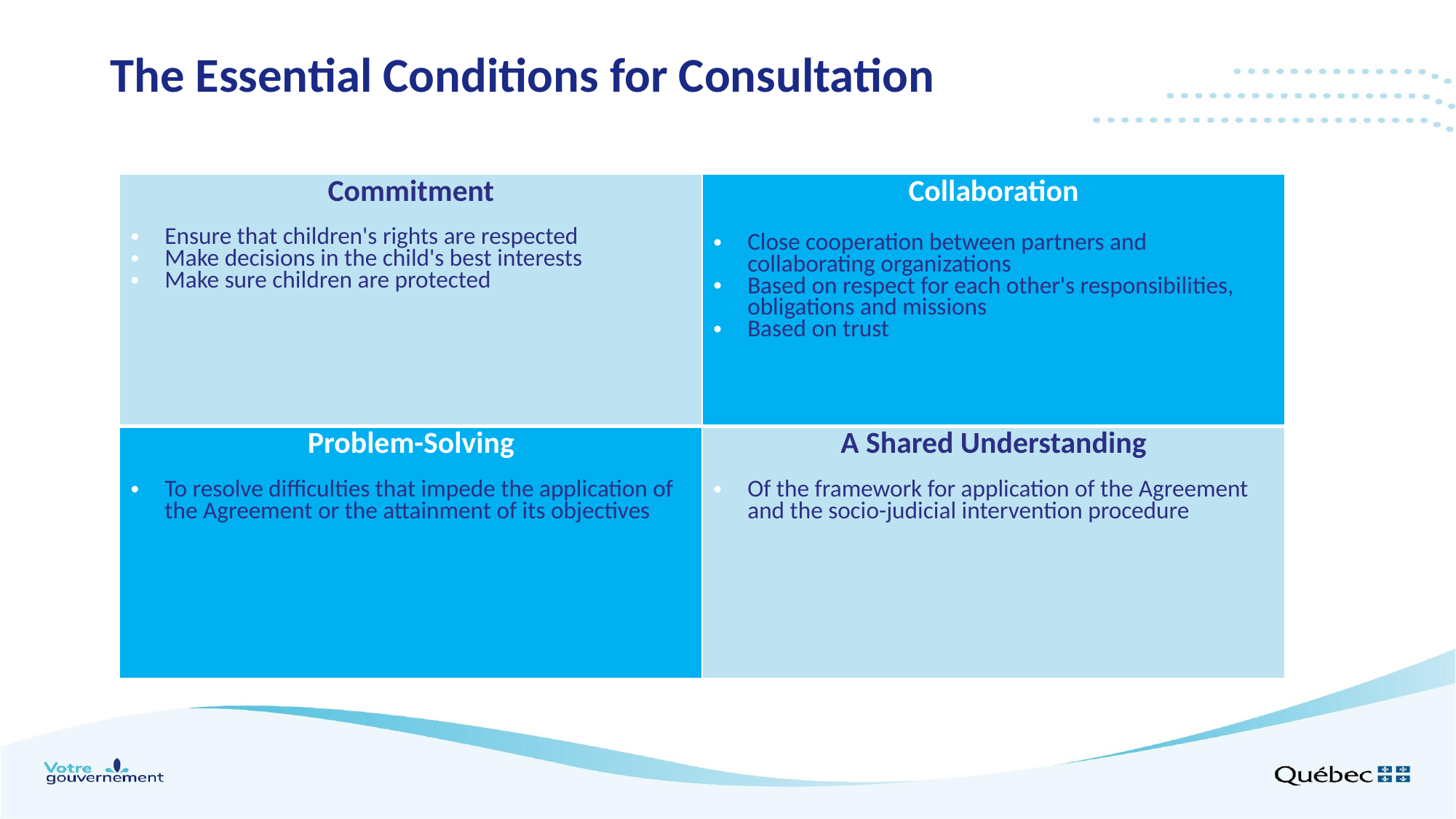

# The Essential Conditions for Consultation
| Commitment Ensure that children's rights are respected Make decisions in the child's best interests Make sure children are protected | Collaboration Close cooperation between partners and collaborating organizations Based on respect for each other's responsibilities, obligations and missions Based on trust |
| --- | --- |
| Problem-Solving To resolve difficulties that impede the application of the Agreement or the attainment of its objectives | A Shared Understanding Of the framework for application of the Agreement and the socio-judicial intervention procedure |